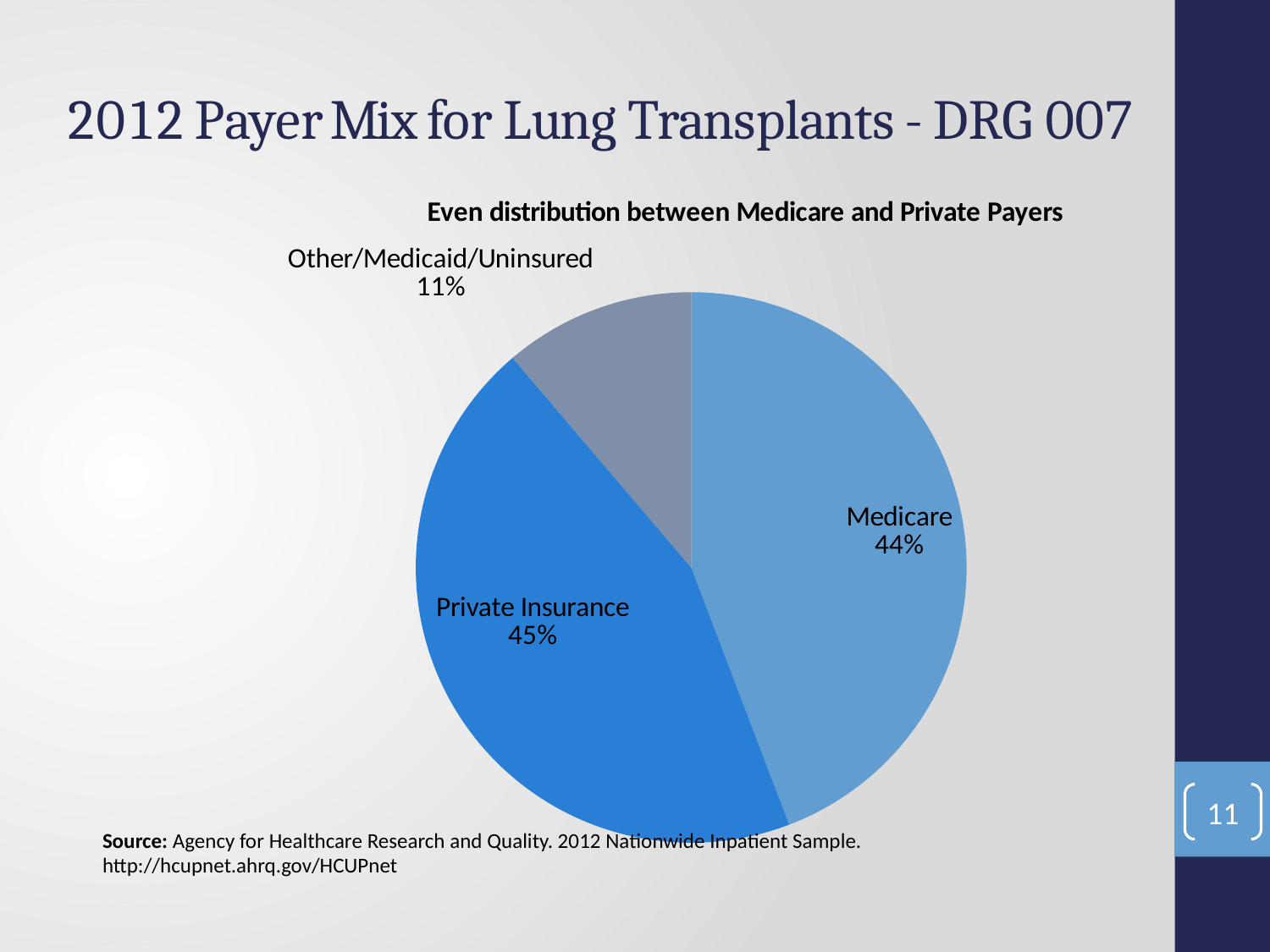

# 2012 Payer Mix for Lung Transplants - DRG 007

### Chart: Even distribution between Medicare and Private Payers

| Category | Sales |
|---|---|
| Medicare | 630.0 |
| Private Insurance | 635.0 |
| Other/Medicaid/Uninsured | 160.0 |
11
Source: Agency for Healthcare Research and Quality. 2012 Nationwide Inpatient Sample.
http://hcupnet.ahrq.gov/HCUPnet